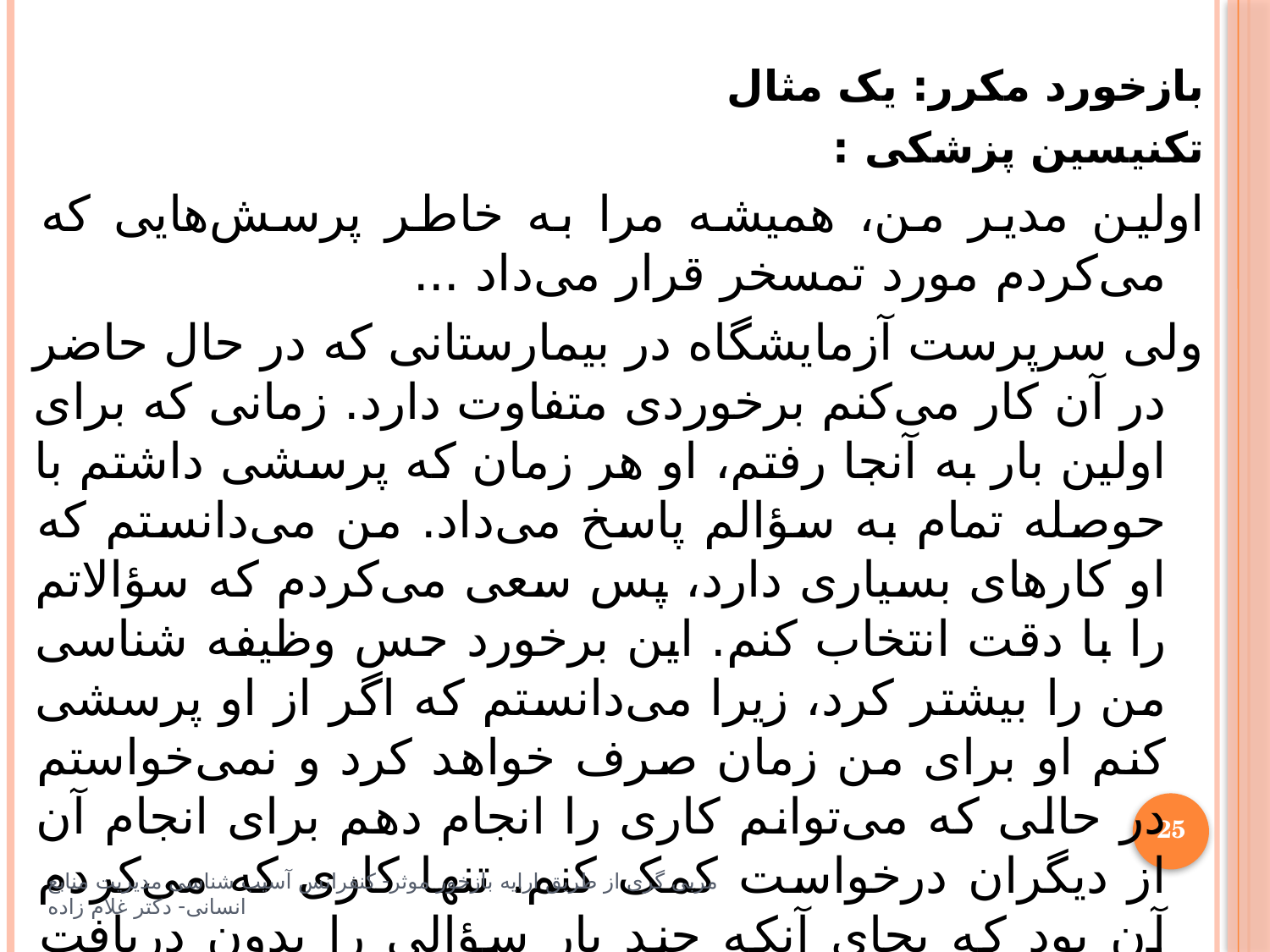

بازخورد مکرر: یک مثال
تکنیسین پزشکی :
اولین مدیر من، همیشه مرا به خاطر پرسش‌هایی که می‌کردم مورد تمسخر قرار می‌داد ...
ولی سرپرست آزمایشگاه در بیمارستانی که در حال حاضر در آن کار می‌کنم برخوردی متفاوت دارد. زمانی که برای اولین بار به آنجا رفتم، او هر زمان که پرسشی داشتم با حوصله تمام به سؤالم پاسخ می‌داد. من می‌دانستم که او کارهای بسیاری دارد، پس سعی می‌کردم که سؤالاتم را با دقت انتخاب کنم. این برخورد حس وظیفه شناسی من را بیشتر کرد، زیرا می‌دانستم که اگر از او پرسشی کنم او برای من زمان صرف خواهد کرد و نمی‌خواستم در حالی که می‌توانم کاری را انجام دهم برای انجام آن از دیگران درخواست کمک کنم. تنها کاری که می‌کردم آن بود که بجای آنکه چند بار سؤالی را بدون دریافت پاسخ بپرسم، فقط برای یک بار سؤال کنم...

25
مربی گری از طریق ارایه بازخور موثر- کنفرانس آسیب شناسی مدیریت منابع انسانی- دکتر غلام زاده